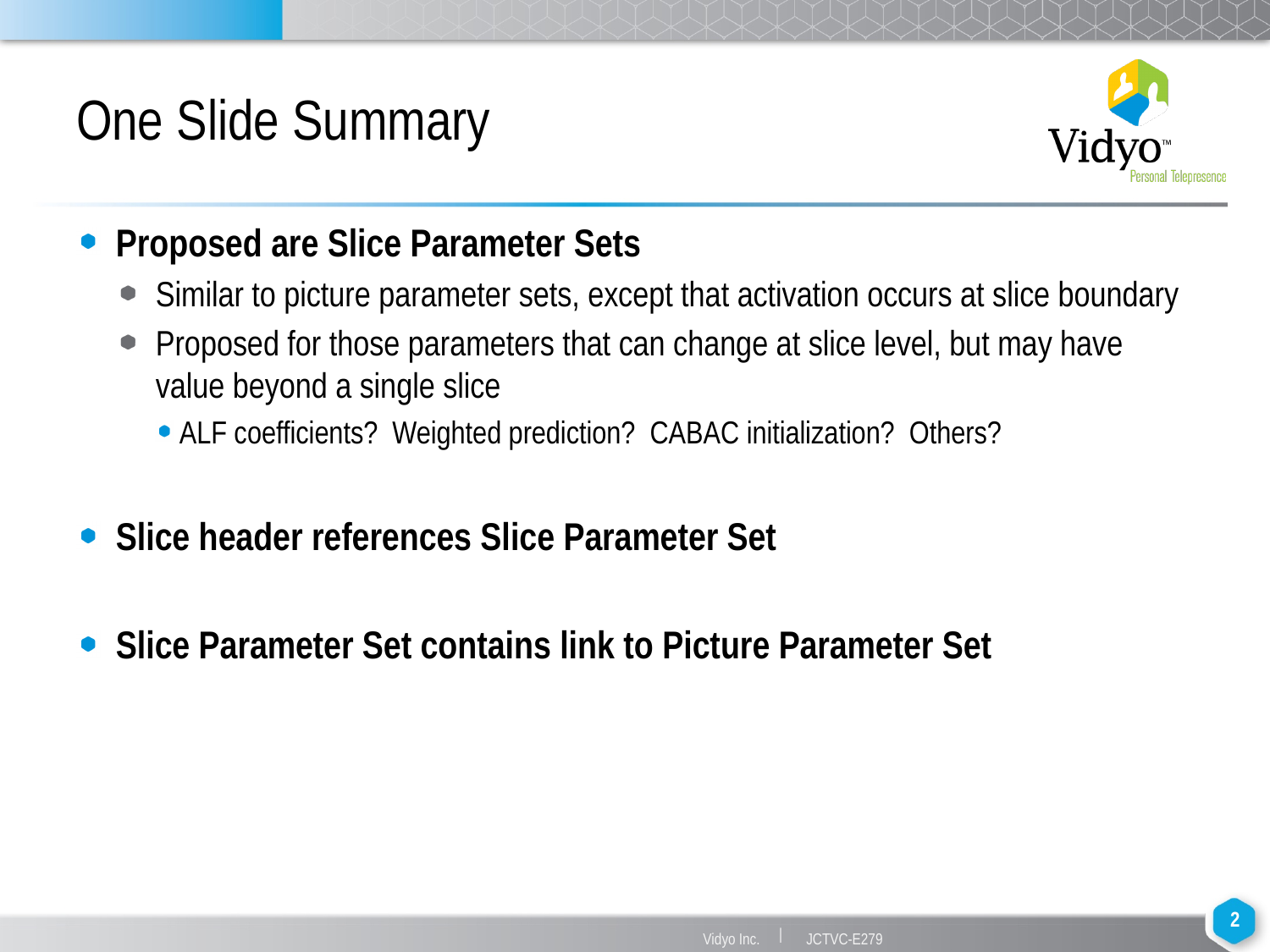

# One Slide Summary
Proposed are Slice Parameter Sets
Similar to picture parameter sets, except that activation occurs at slice boundary
Proposed for those parameters that can change at slice level, but may have value beyond a single slice
ALF coefficients?  Weighted prediction?  CABAC initialization?  Others?

Slice header references Slice Parameter Set

Slice Parameter Set contains link to Picture Parameter Set

2